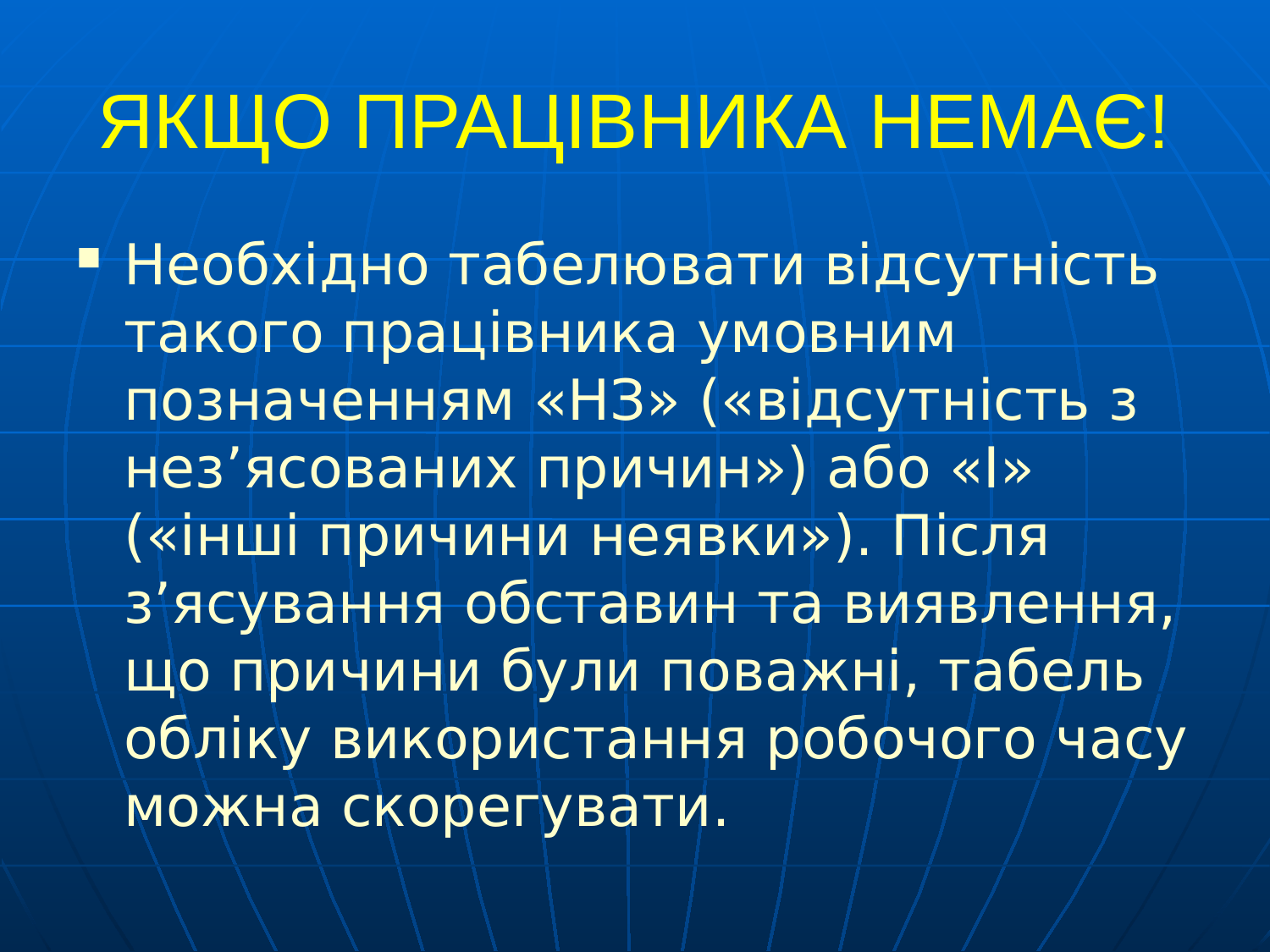

# ЯКЩО ПРАЦІВНИКА НЕМАЄ!
Необхідно табелювати відсутність такого працівника умовним позначенням «НЗ» («відсутність з нез’ясованих причин») або «І» («інші причини неявки»). Після з’ясування обставин та виявлення, що причини були поважні, табель обліку використання робочого часу можна скорегувати.